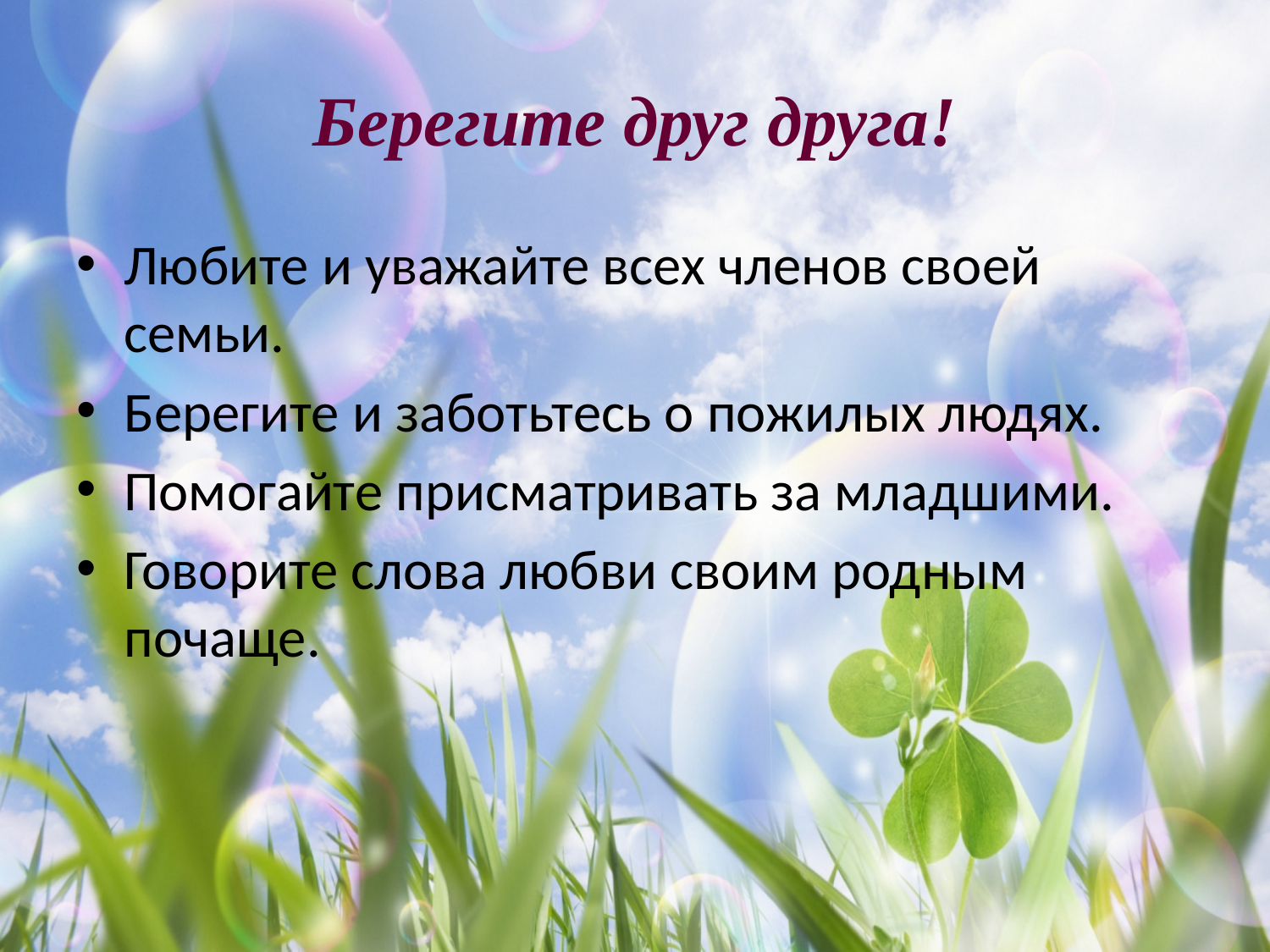

# Берегите друг друга!
Любите и уважайте всех членов своей семьи.
Берегите и заботьтесь о пожилых людях.
Помогайте присматривать за младшими.
Говорите слова любви своим родным почаще.